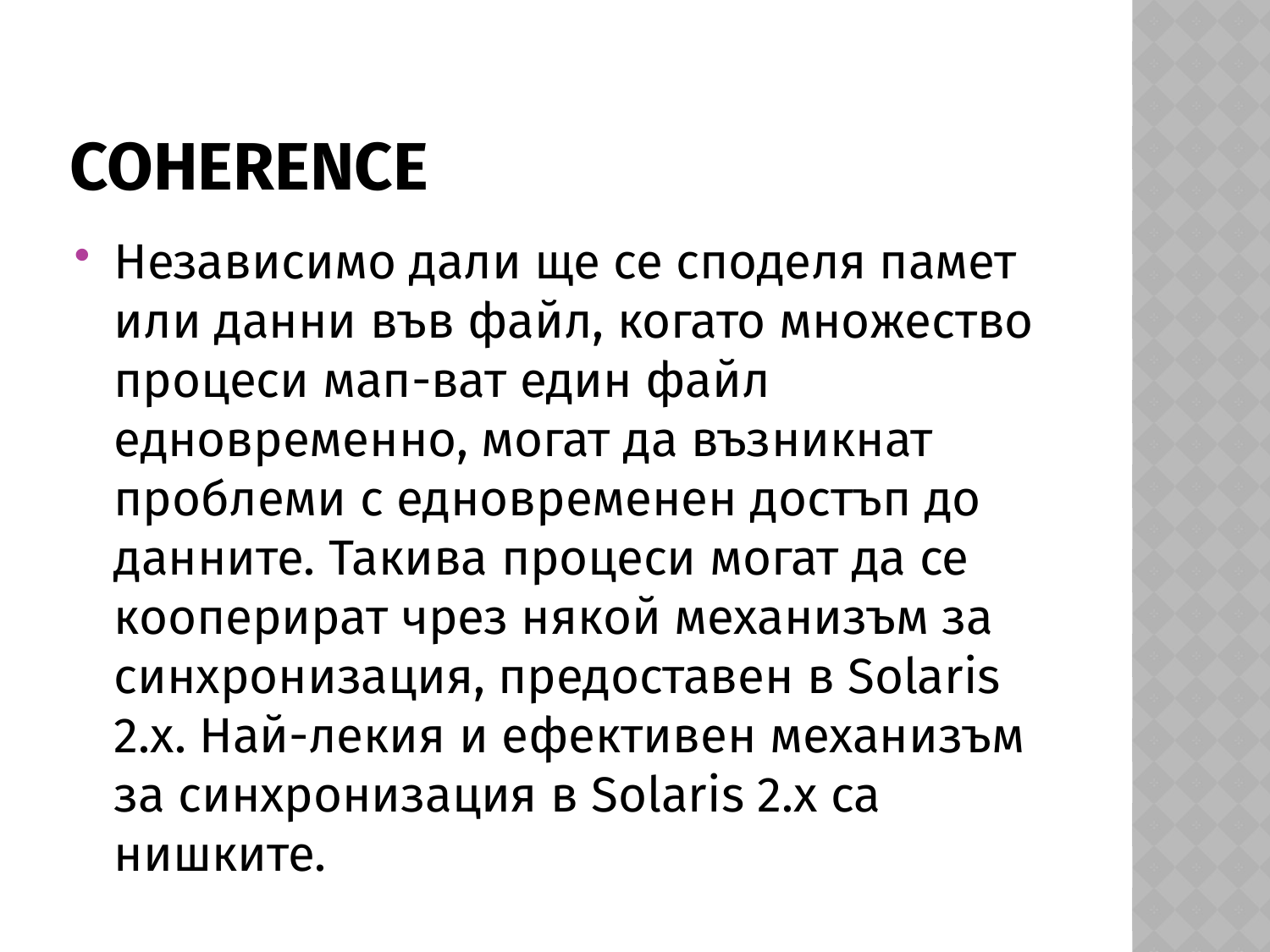

# Coherence
Независимо дали ще се споделя памет или данни във файл, когато множество процеси мап-ват един файл едновременно, могат да възникнат проблеми с едновременен достъп до данните. Такива процеси могат да се кооперират чрез някой механизъм за синхронизация, предоставен в Solaris 2.x. Най-лекия и ефективен механизъм за синхронизация в Solaris 2.x са нишките.